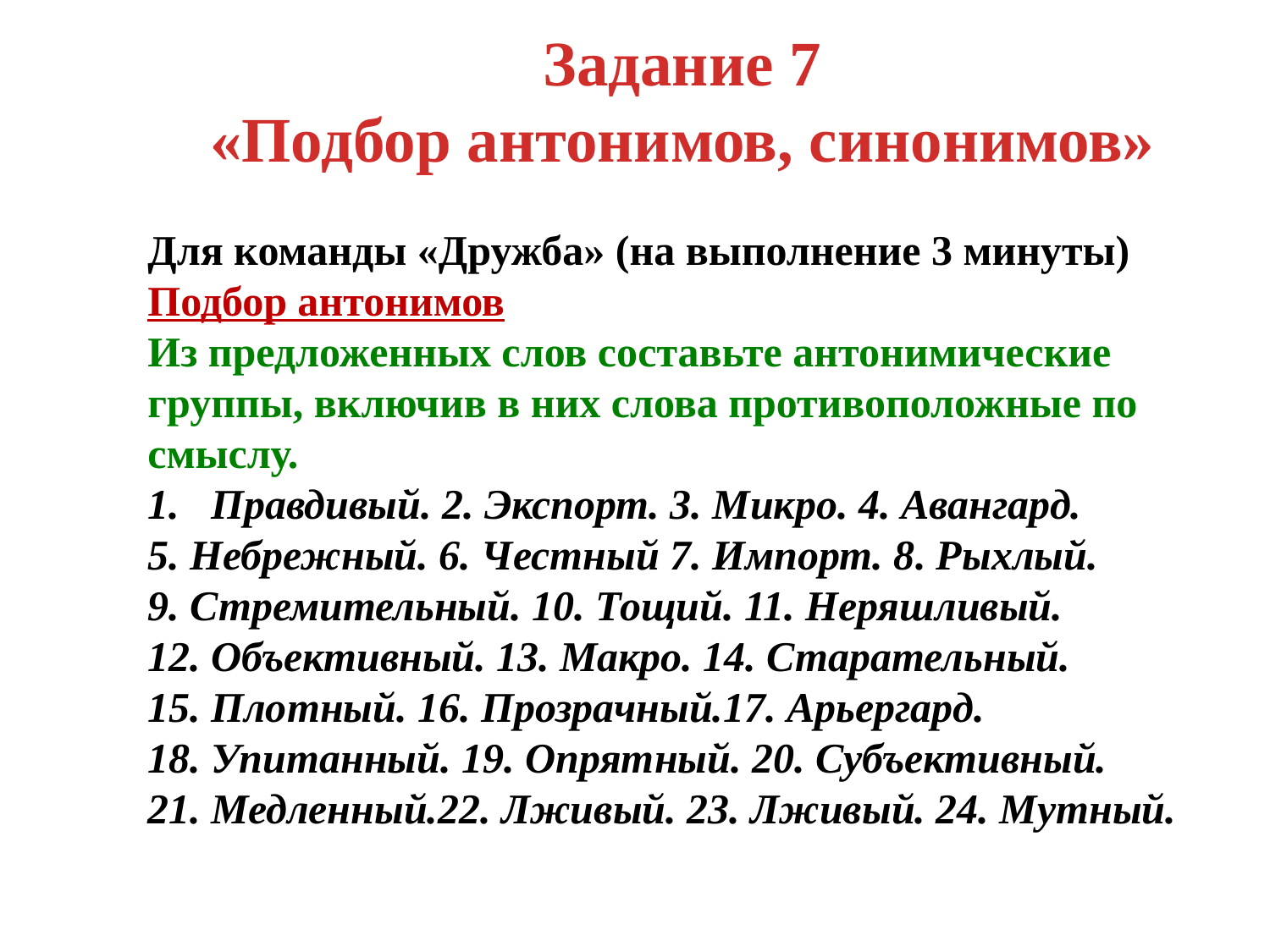

Задание 7
«Подбор антонимов, синонимов»
#
Для команды «Дружба» (на выполнение 3 минуты)
Подбор антонимов
Из предложенных слов составьте антонимические
группы, включив в них слова противоположные по
смыслу.
Правдивый. 2. Экспорт. 3. Микро. 4. Авангард.
5. Небрежный. 6. Честный 7. Импорт. 8. Рыхлый.
9. Стремительный. 10. Тощий. 11. Неряшливый.
12. Объективный. 13. Макро. 14. Старательный.
15. Плотный. 16. Прозрачный.17. Арьергард.
18. Упитанный. 19. Опрятный. 20. Субъективный.
21. Медленный.22. Лживый. 23. Лживый. 24. Мутный.